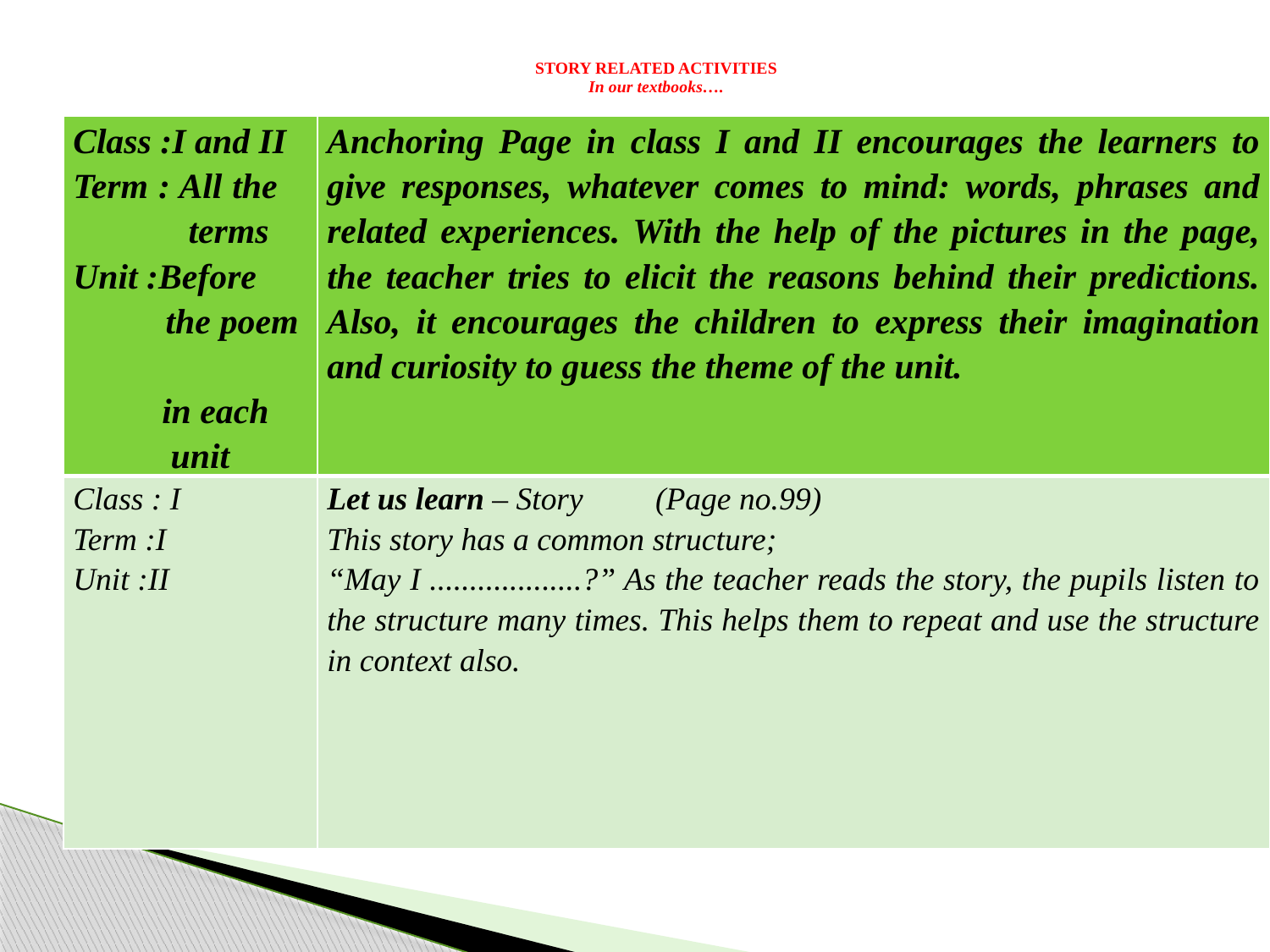

# STORY RELATED ACTIVITIES In our textbooks….
| Class :I and II Term : All the terms Unit :Before the poem in each unit | Anchoring Page in class I and II encourages the learners to give responses, whatever comes to mind: words, phrases and related experiences. With the help of the pictures in the page, the teacher tries to elicit the reasons behind their predictions. Also, it encourages the children to express their imagination and curiosity to guess the theme of the unit. |
| --- | --- |
| Class : I Term :I Unit :II | Let us learn – Story (Page no.99) This story has a common structure; “May I ...................?” As the teacher reads the story, the pupils listen to the structure many times. This helps them to repeat and use the structure in context also. |